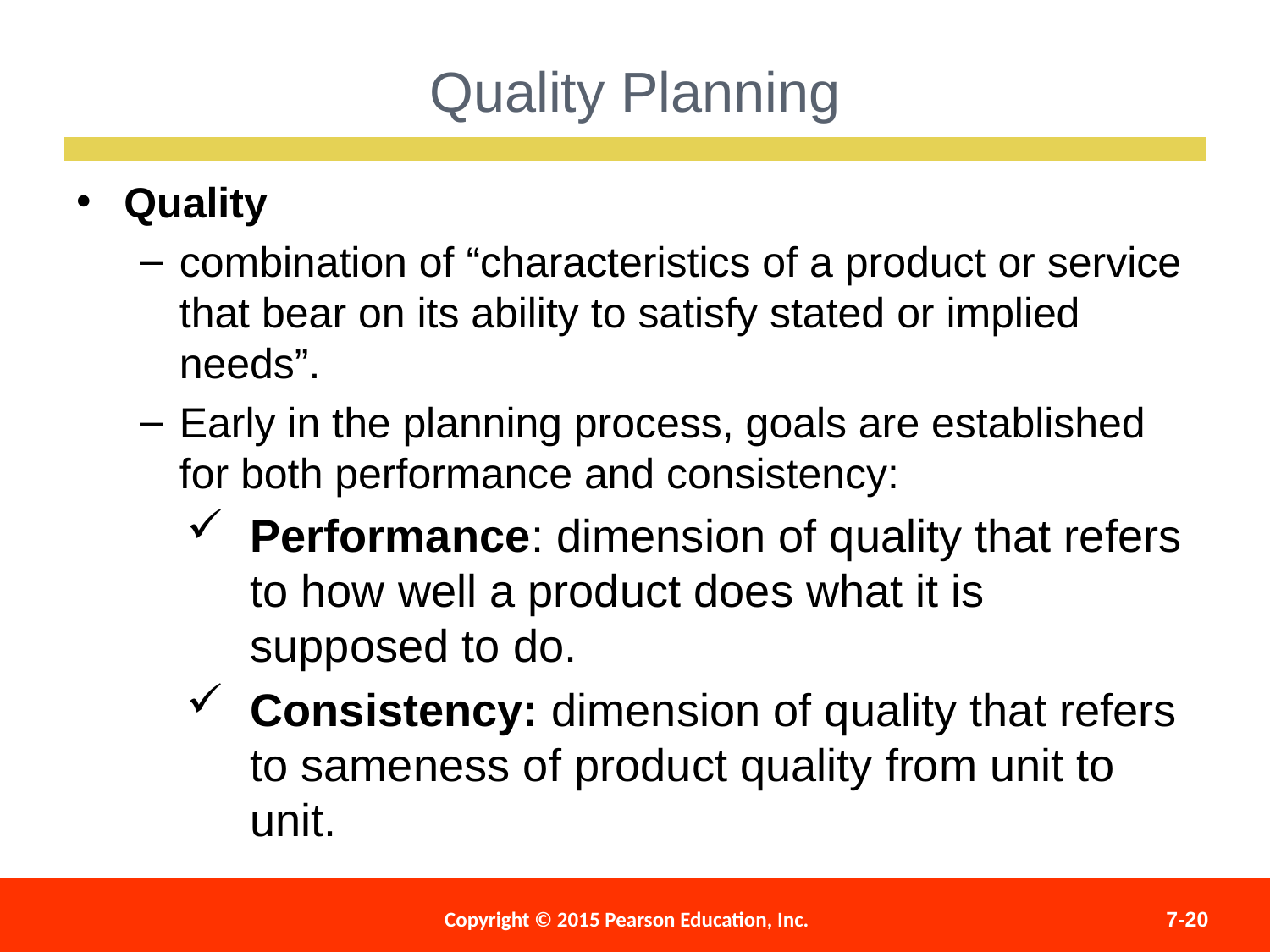

Quality Planning
Quality
combination of “characteristics of a product or service that bear on its ability to satisfy stated or implied needs”.
Early in the planning process, goals are established for both performance and consistency:
Performance: dimension of quality that refers to how well a product does what it is supposed to do.
Consistency: dimension of quality that refers to sameness of product quality from unit to unit.